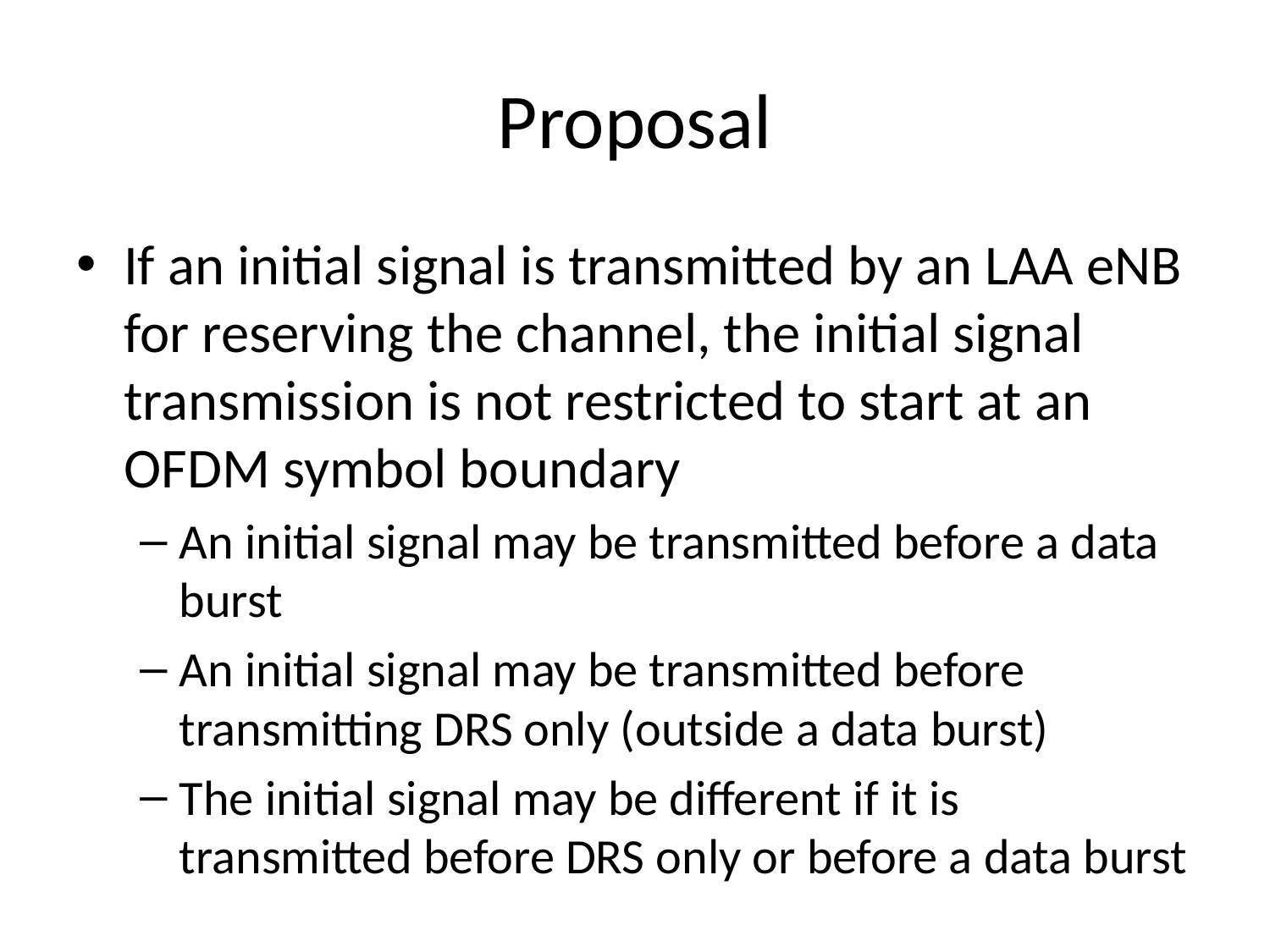

# Proposal
If an initial signal is transmitted by an LAA eNB for reserving the channel, the initial signal transmission is not restricted to start at an OFDM symbol boundary
An initial signal may be transmitted before a data burst
An initial signal may be transmitted before transmitting DRS only (outside a data burst)
The initial signal may be different if it is transmitted before DRS only or before a data burst